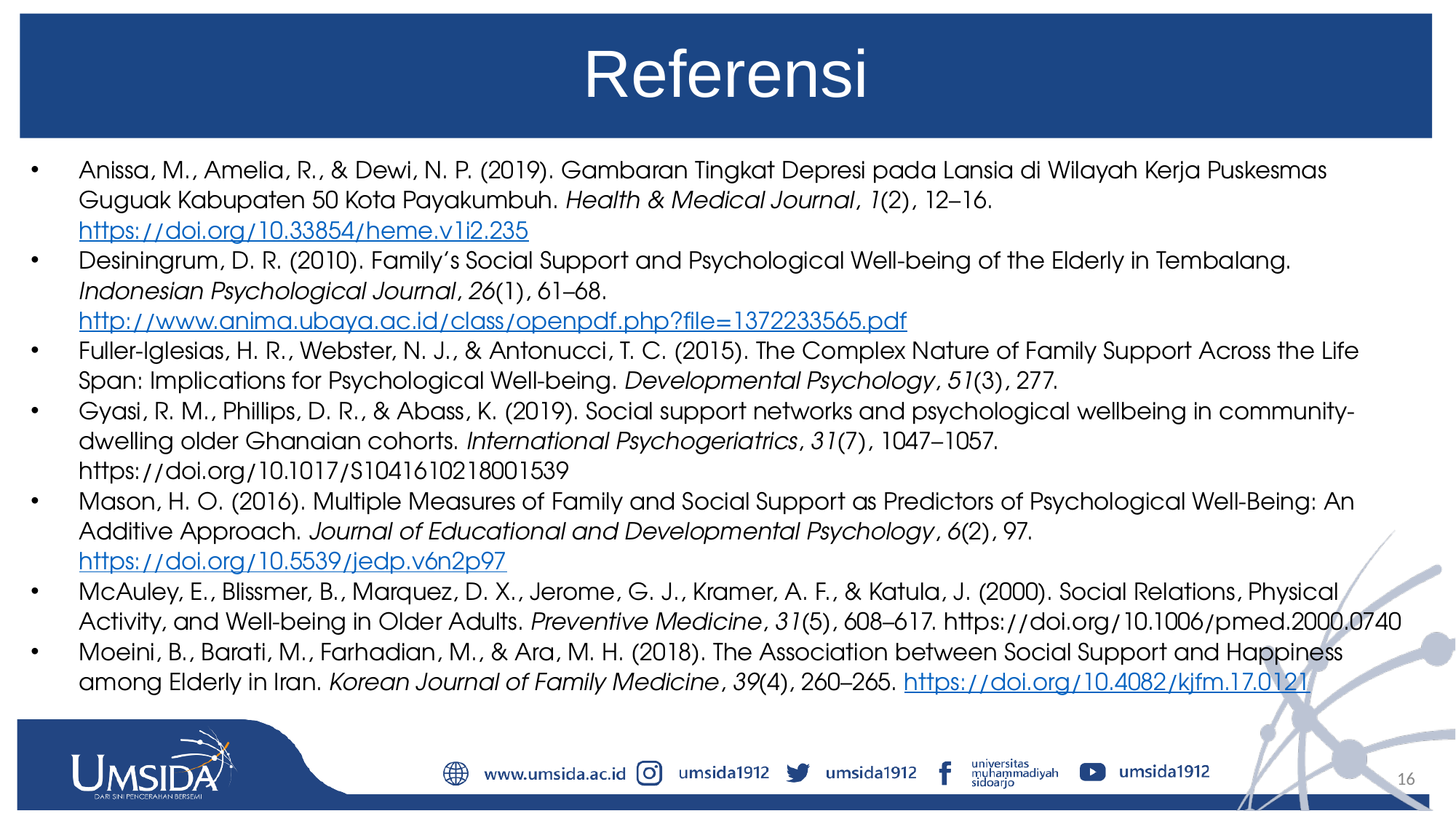

# Referensi
Anissa, M., Amelia, R., & Dewi, N. P. (2019). Gambaran Tingkat Depresi pada Lansia di Wilayah Kerja Puskesmas Guguak Kabupaten 50 Kota Payakumbuh. Health & Medical Journal, 1(2), 12–16. https://doi.org/10.33854/heme.v1i2.235
Desiningrum, D. R. (2010). Family’s Social Support and Psychological Well-being of the Elderly in Tembalang. Indonesian Psychological Journal, 26(1), 61–68. http://www.anima.ubaya.ac.id/class/openpdf.php?file=1372233565.pdf
Fuller-Iglesias, H. R., Webster, N. J., & Antonucci, T. C. (2015). The Complex Nature of Family Support Across the Life Span: Implications for Psychological Well-being. Developmental Psychology, 51(3), 277.
Gyasi, R. M., Phillips, D. R., & Abass, K. (2019). Social support networks and psychological wellbeing in community-dwelling older Ghanaian cohorts. International Psychogeriatrics, 31(7), 1047–1057. https://doi.org/10.1017/S1041610218001539
Mason, H. O. (2016). Multiple Measures of Family and Social Support as Predictors of Psychological Well-Being: An Additive Approach. Journal of Educational and Developmental Psychology, 6(2), 97. https://doi.org/10.5539/jedp.v6n2p97
McAuley, E., Blissmer, B., Marquez, D. X., Jerome, G. J., Kramer, A. F., & Katula, J. (2000). Social Relations, Physical Activity, and Well-being in Older Adults. Preventive Medicine, 31(5), 608–617. https://doi.org/10.1006/pmed.2000.0740
Moeini, B., Barati, M., Farhadian, M., & Ara, M. H. (2018). The Association between Social Support and Happiness among Elderly in Iran. Korean Journal of Family Medicine, 39(4), 260–265. https://doi.org/10.4082/kjfm.17.0121